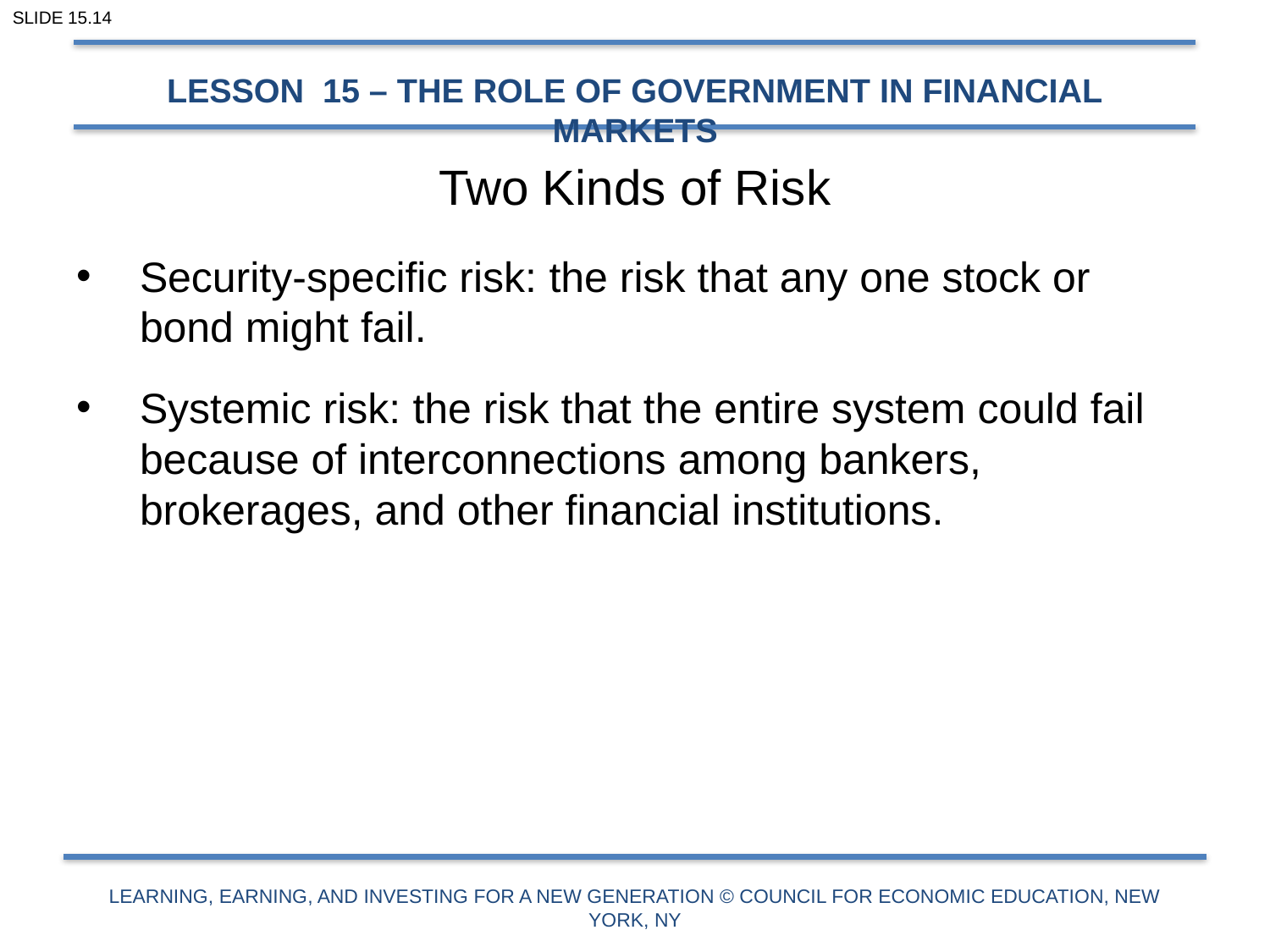

Slide 15.14
Lesson  15 – The Role of Government in Financial Markets
# Two Kinds of Risk
Security-specific risk: the risk that any one stock or bond might fail.
Systemic risk: the risk that the entire system could fail because of interconnections among bankers, brokerages, and other financial institutions.